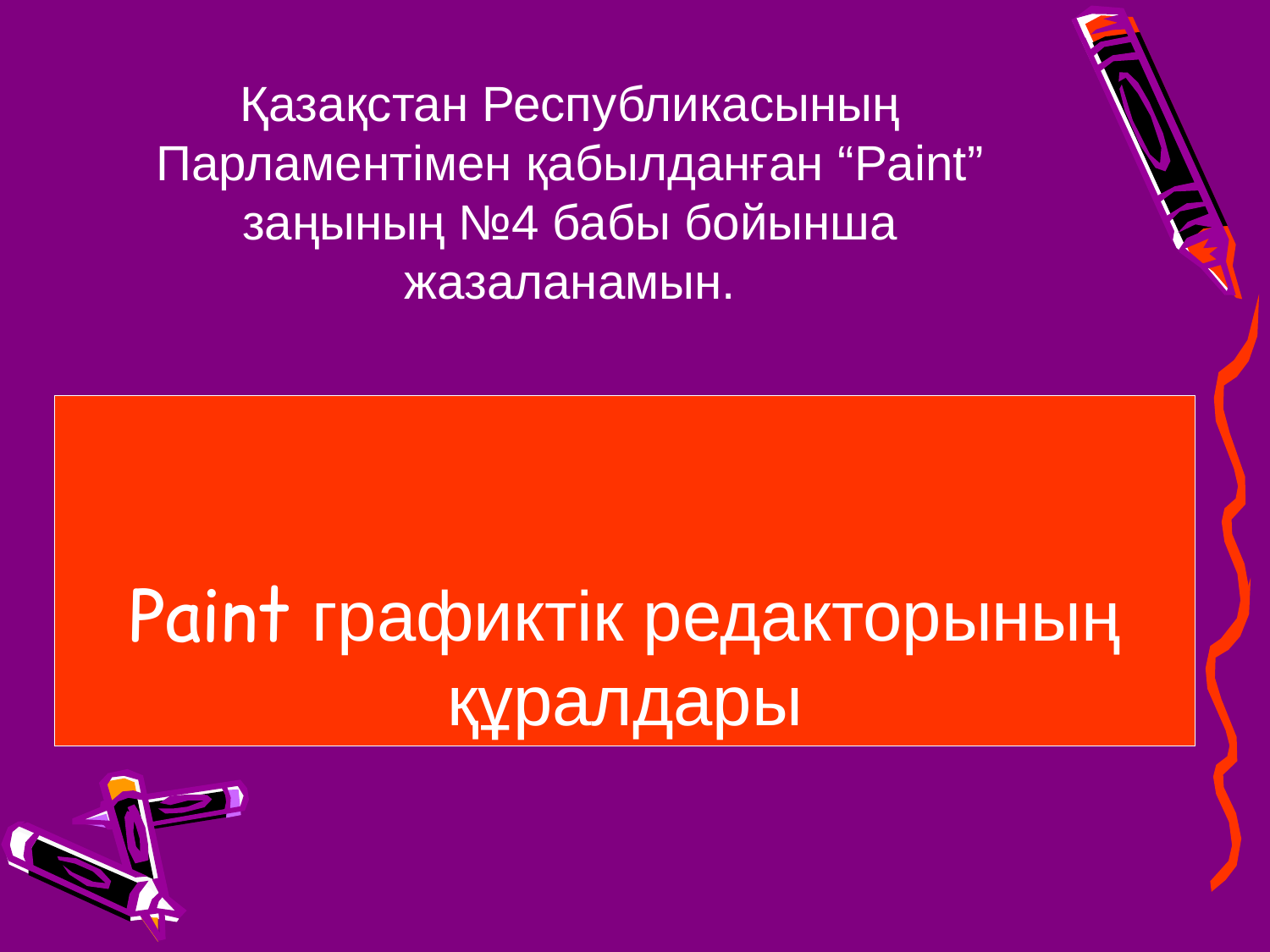

Қазақстан Республикасының Парламентімен қабылданған “Paint” заңының №4 бабы бойынша жазаланамын.
# Paint графиктік редакторының құралдары